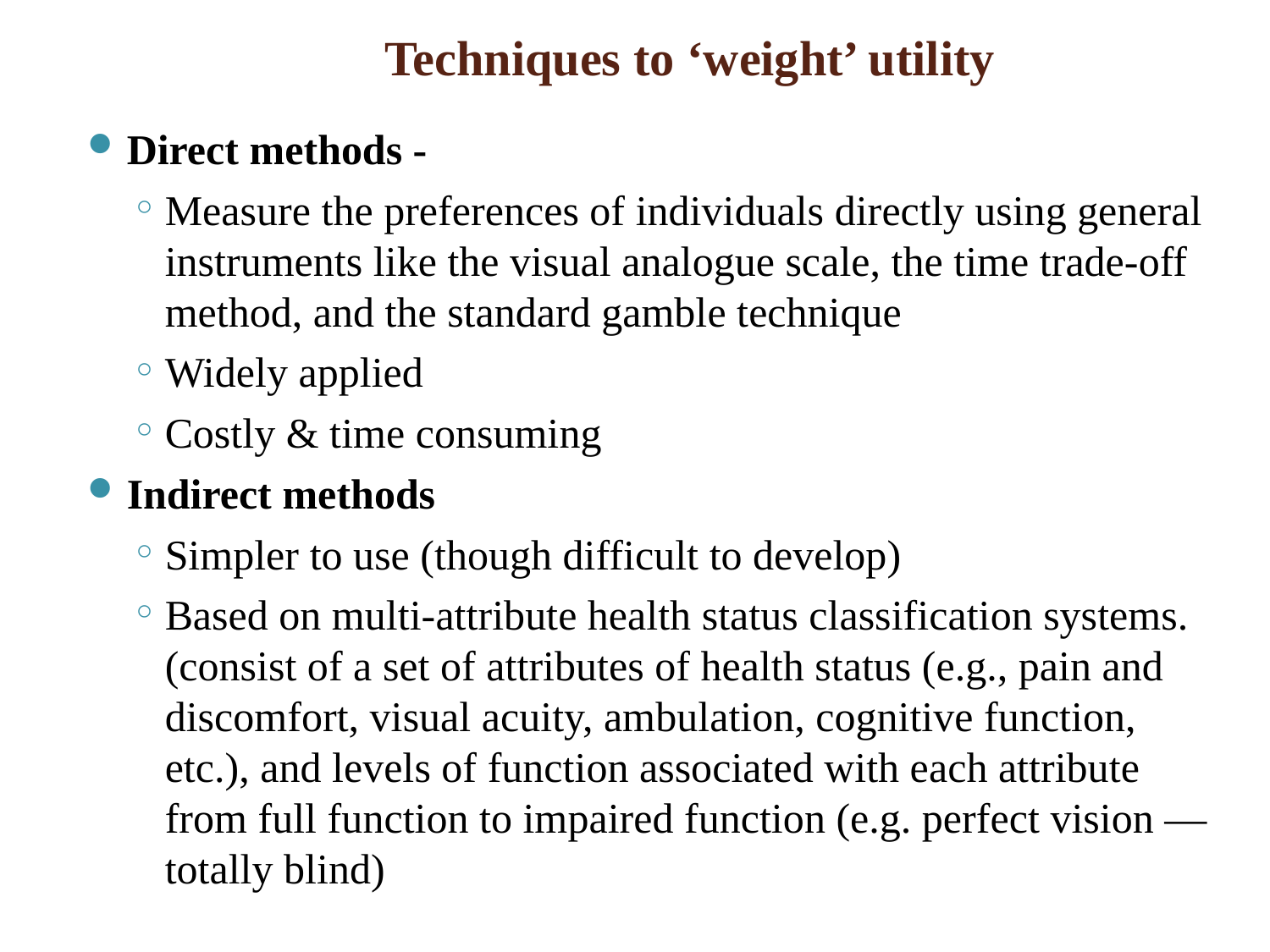

# Techniques to ‘weight’ utility
Direct methods -
Measure the preferences of individuals directly using general instruments like the visual analogue scale, the time trade-off method, and the standard gamble technique
Widely applied
Costly & time consuming
Indirect methods
Simpler to use (though difficult to develop)
Based on multi-attribute health status classification systems.(consist of a set of attributes of health status (e.g., pain and discomfort, visual acuity, ambulation, cognitive function, etc.), and levels of function associated with each attribute from full function to impaired function (e.g. perfect vision — totally blind)